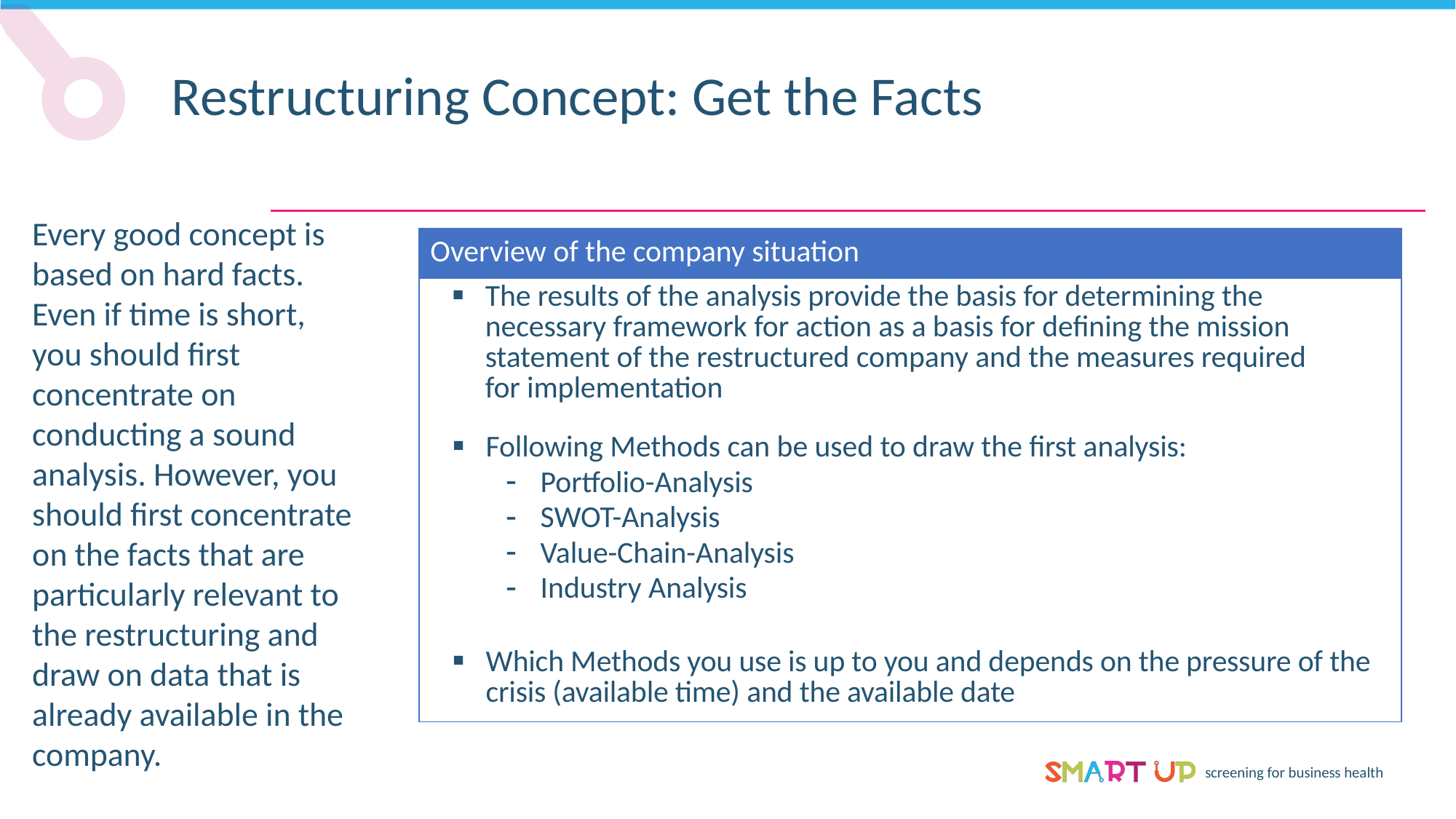

Restructuring Concept: Get the Facts
Every good concept is based on hard facts. Even if time is short, you should first concentrate on conducting a sound analysis. However, you should first concentrate on the facts that are particularly relevant to the restructuring and draw on data that is already available in the company.
| Overview of the company situation |
| --- |
| The results of the analysis provide the basis for determining the necessary framework for action as a basis for defining the mission statement of the restructured company and the measures required for implementation |
| Following Methods can be used to draw the first analysis: Portfolio-Analysis SWOT-Analysis Value-Chain-Analysis Industry Analysis |
| Which Methods you use is up to you and depends on the pressure of the crisis (available time) and the available date |